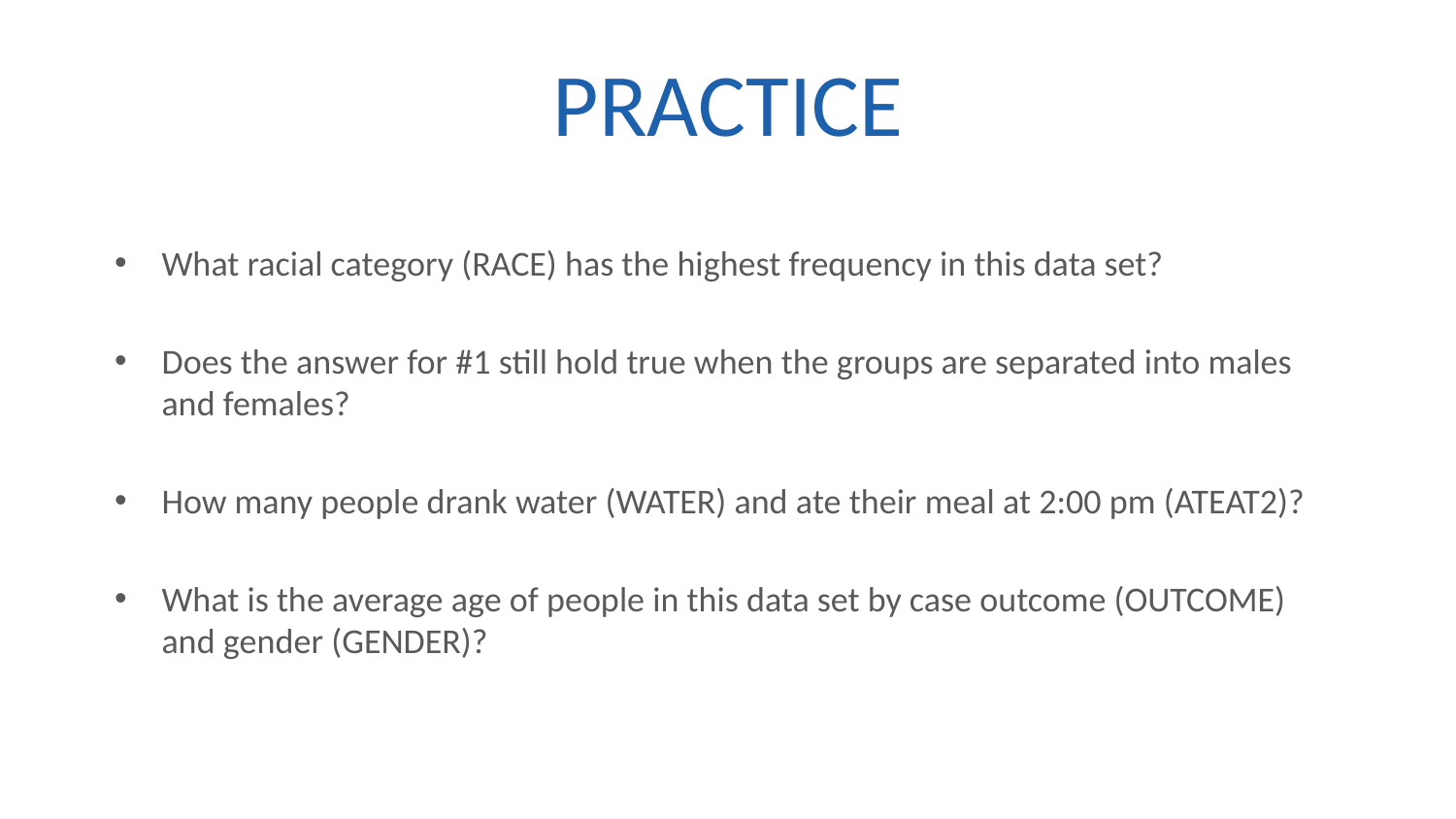

# PRACTICE

What racial category (RACE) has the highest frequency in this data set?

Does the answer for #1 still hold true when the groups are separated into males and females?

How many people drank water (WATER) and ate their meal at 2:00 pm (ATEAT2)?

What is the average age of people in this data set by case outcome (OUTCOME) and gender (GENDER)?